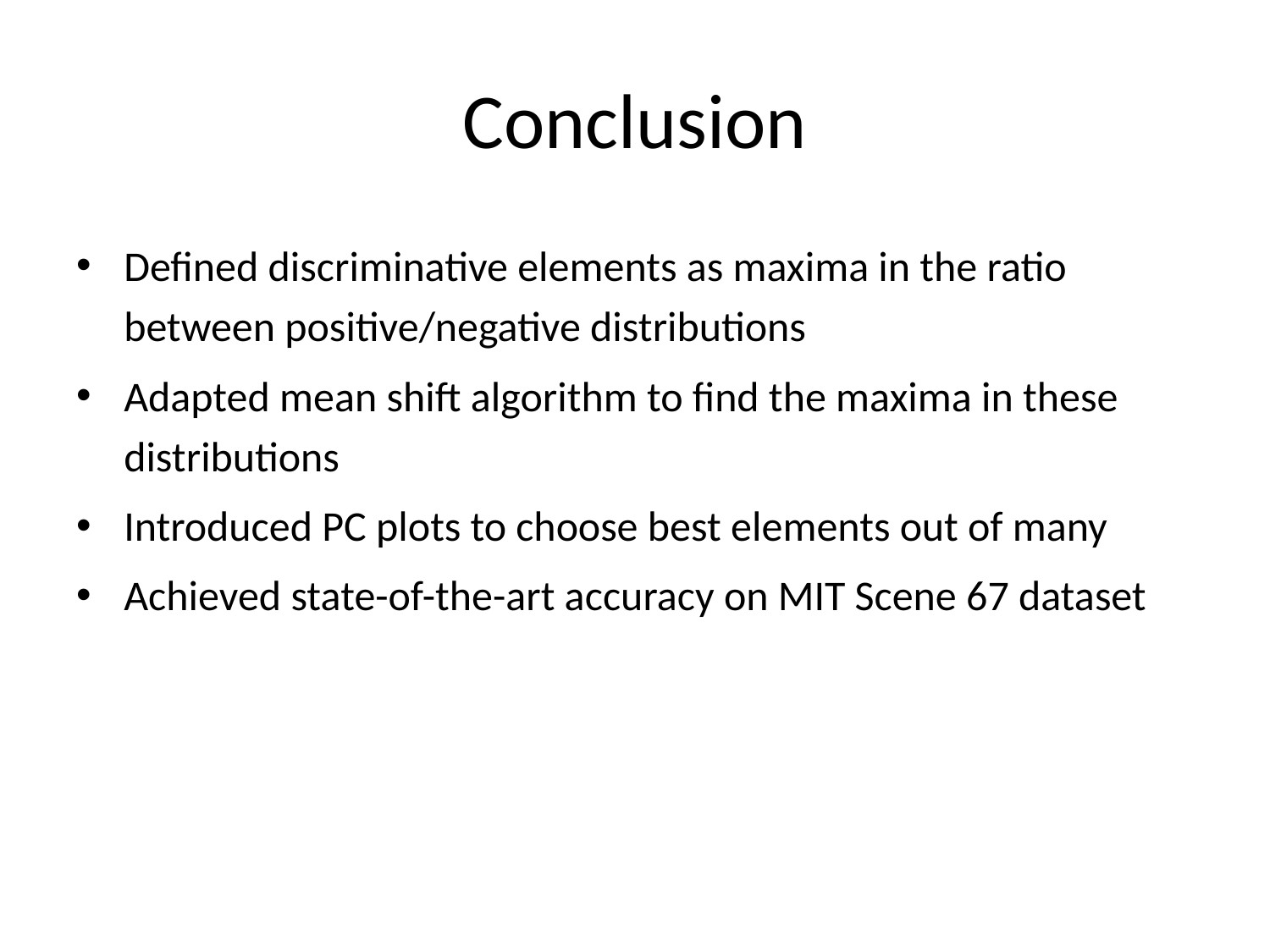

# Conclusion
Defined discriminative elements as maxima in the ratio between positive/negative distributions
Adapted mean shift algorithm to find the maxima in these distributions
Introduced PC plots to choose best elements out of many
Achieved state-of-the-art accuracy on MIT Scene 67 dataset